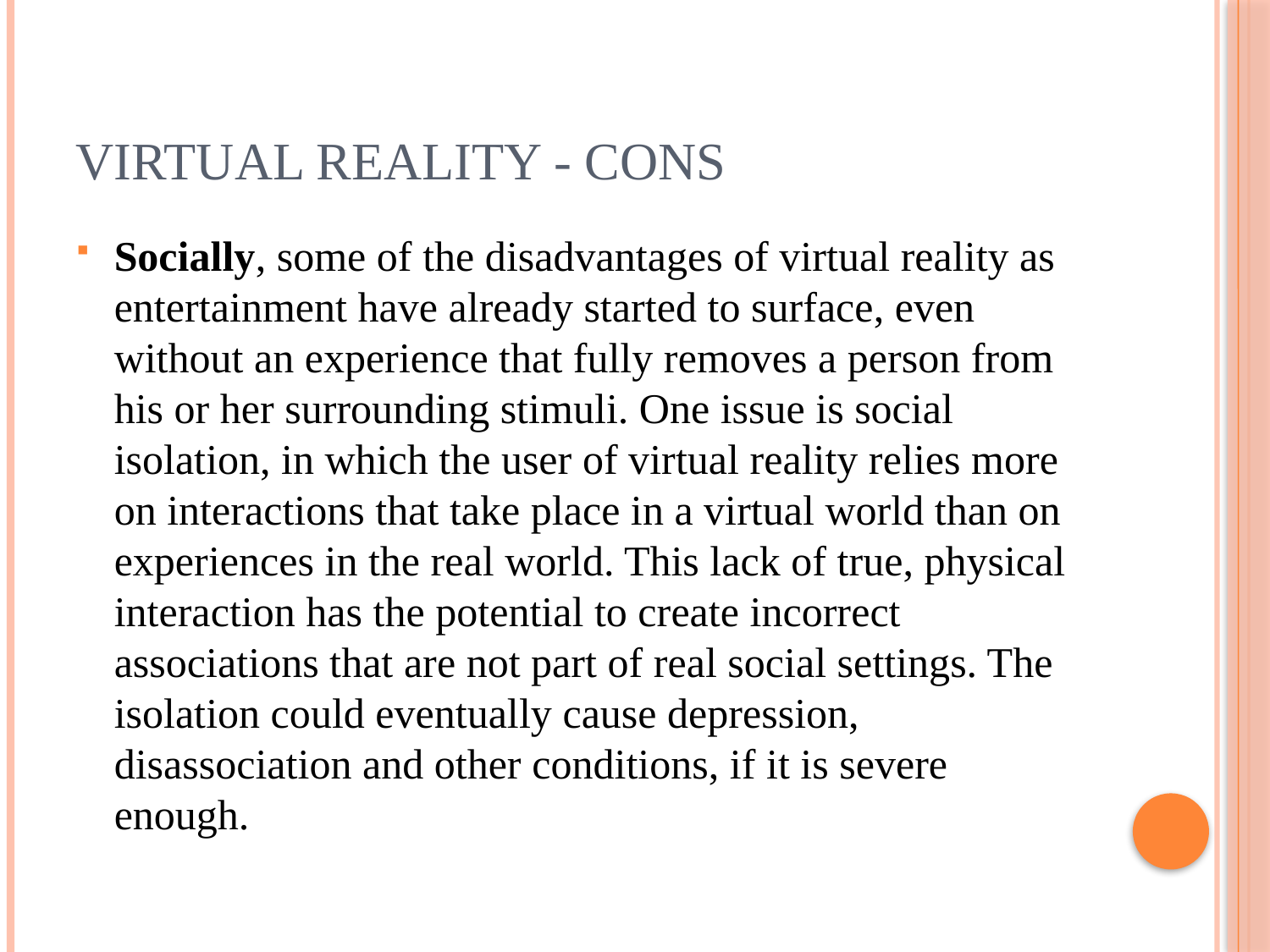

# Virtual Reality - Cons
Socially, some of the disadvantages of virtual reality as entertainment have already started to surface, even without an experience that fully removes a person from his or her surrounding stimuli. One issue is social isolation, in which the user of virtual reality relies more on interactions that take place in a virtual world than on experiences in the real world. This lack of true, physical interaction has the potential to create incorrect associations that are not part of real social settings. The isolation could eventually cause depression, disassociation and other conditions, if it is severe enough.